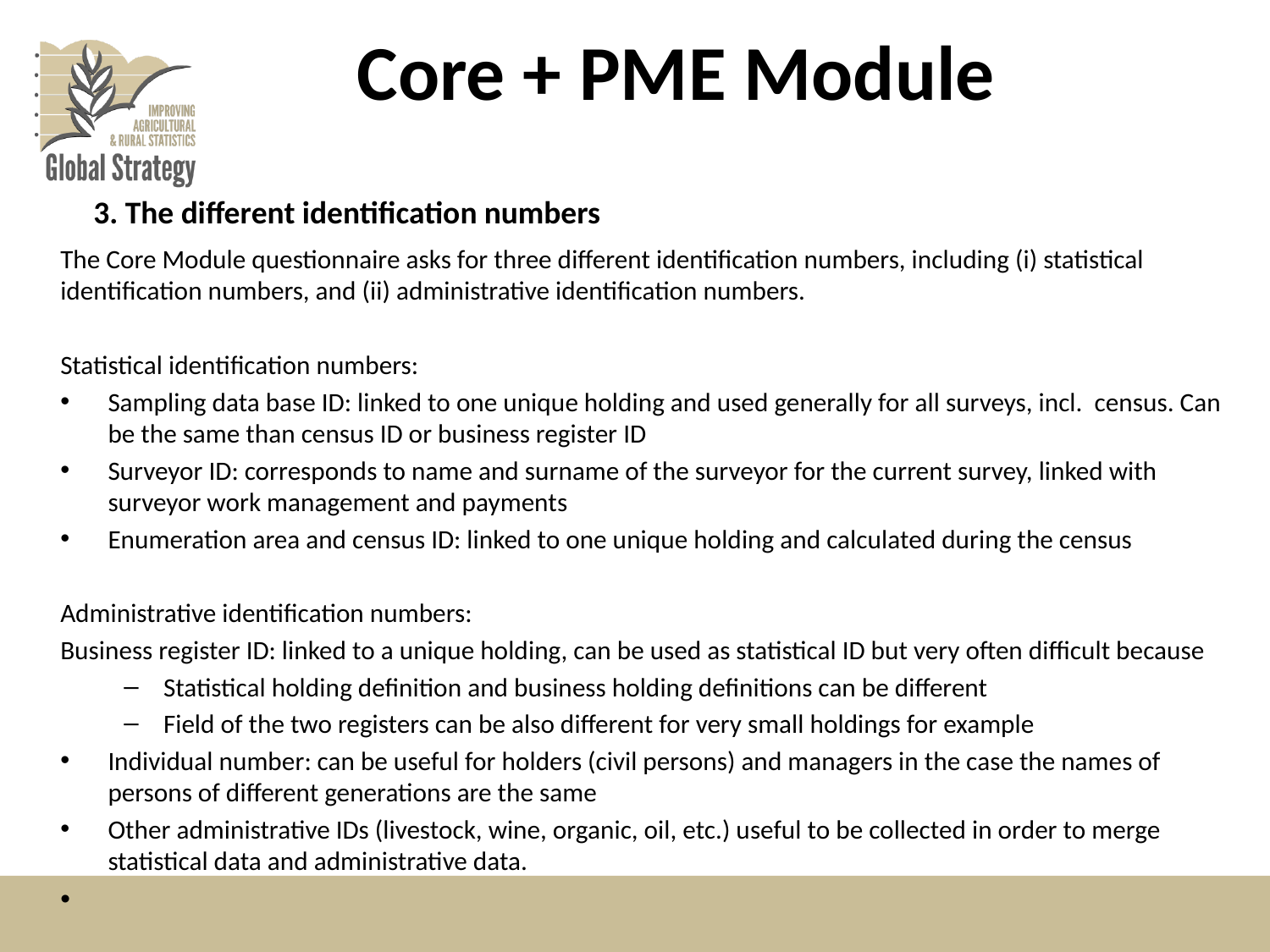

# Core + PME Module
3. The different identification numbers

The Core Module questionnaire asks for three different identification numbers, including (i) statistical identification numbers, and (ii) administrative identification numbers.

Statistical identification numbers:
Sampling data base ID: linked to one unique holding and used generally for all surveys, incl.  census. Can be the same than census ID or business register ID
Surveyor ID: corresponds to name and surname of the surveyor for the current survey, linked with surveyor work management and payments
Enumeration area and census ID: linked to one unique holding and calculated during the census

Administrative identification numbers:
Business register ID: linked to a unique holding, can be used as statistical ID but very often difficult because
Statistical holding definition and business holding definitions can be different
Field of the two registers can be also different for very small holdings for example
Individual number: can be useful for holders (civil persons) and managers in the case the names of persons of different generations are the same
Other administrative IDs (livestock, wine, organic, oil, etc.) useful to be collected in order to merge statistical data and administrative data.